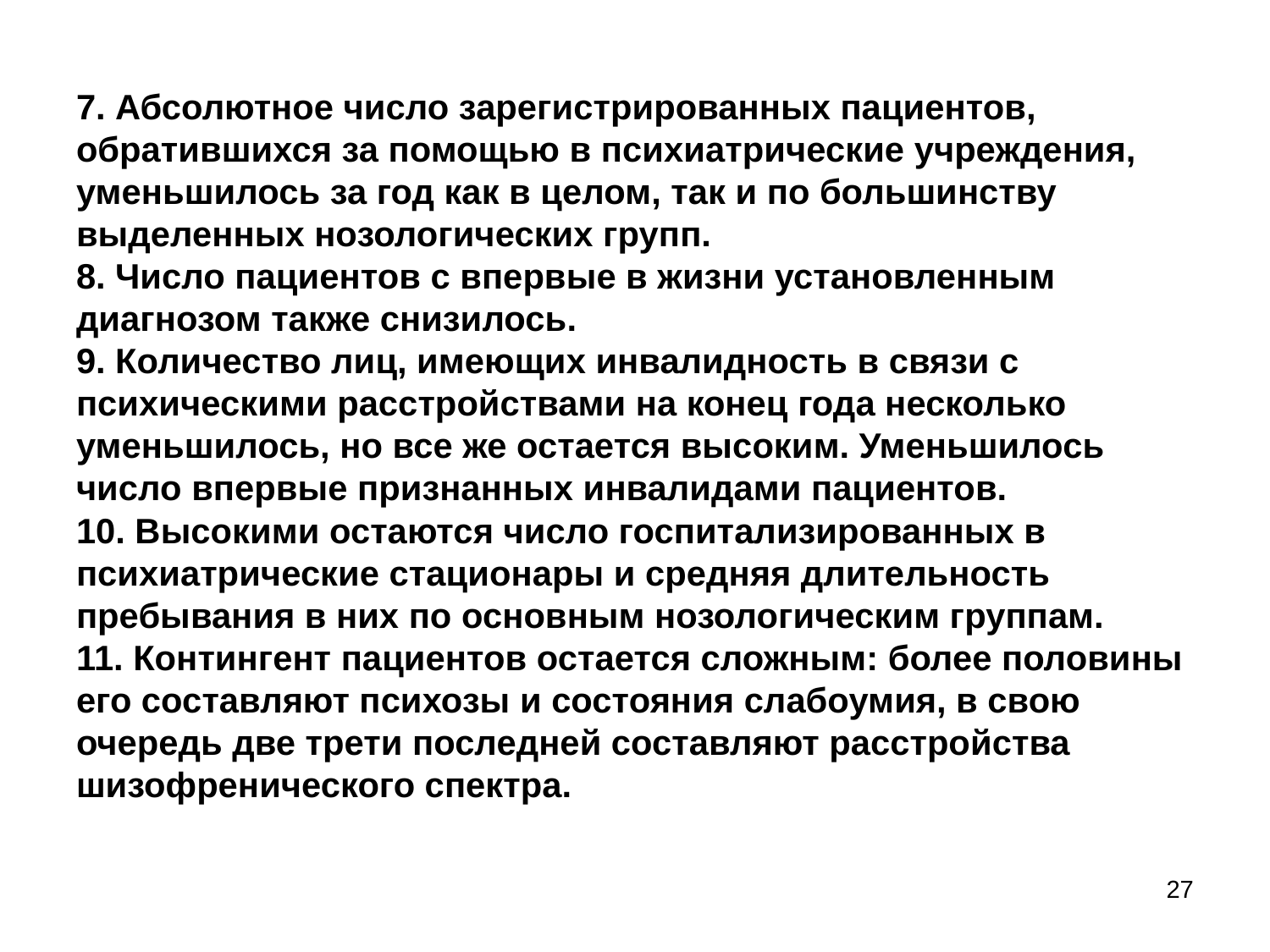

# 7. Абсолютное число зарегистрированных пациентов, обратившихся за помощью в психиатрические учреждения, уменьшилось за год как в целом, так и по большинству выделенных нозологических групп. 8. Число пациентов с впервые в жизни установленным диагнозом также снизилось. 9. Количество лиц, имеющих инвалидность в связи с психическими расстройствами на конец года несколько уменьшилось, но все же остается высоким. Уменьшилось число впервые признанных инвалидами пациентов. 10. Высокими остаются число госпитализированных в психиатрические стационары и средняя длительность пребывания в них по основным нозологическим группам. 11. Контингент пациентов остается сложным: более половины его составляют психозы и состояния слабоумия, в свою очередь две трети последней составляют расстройства шизофренического спектра.
27